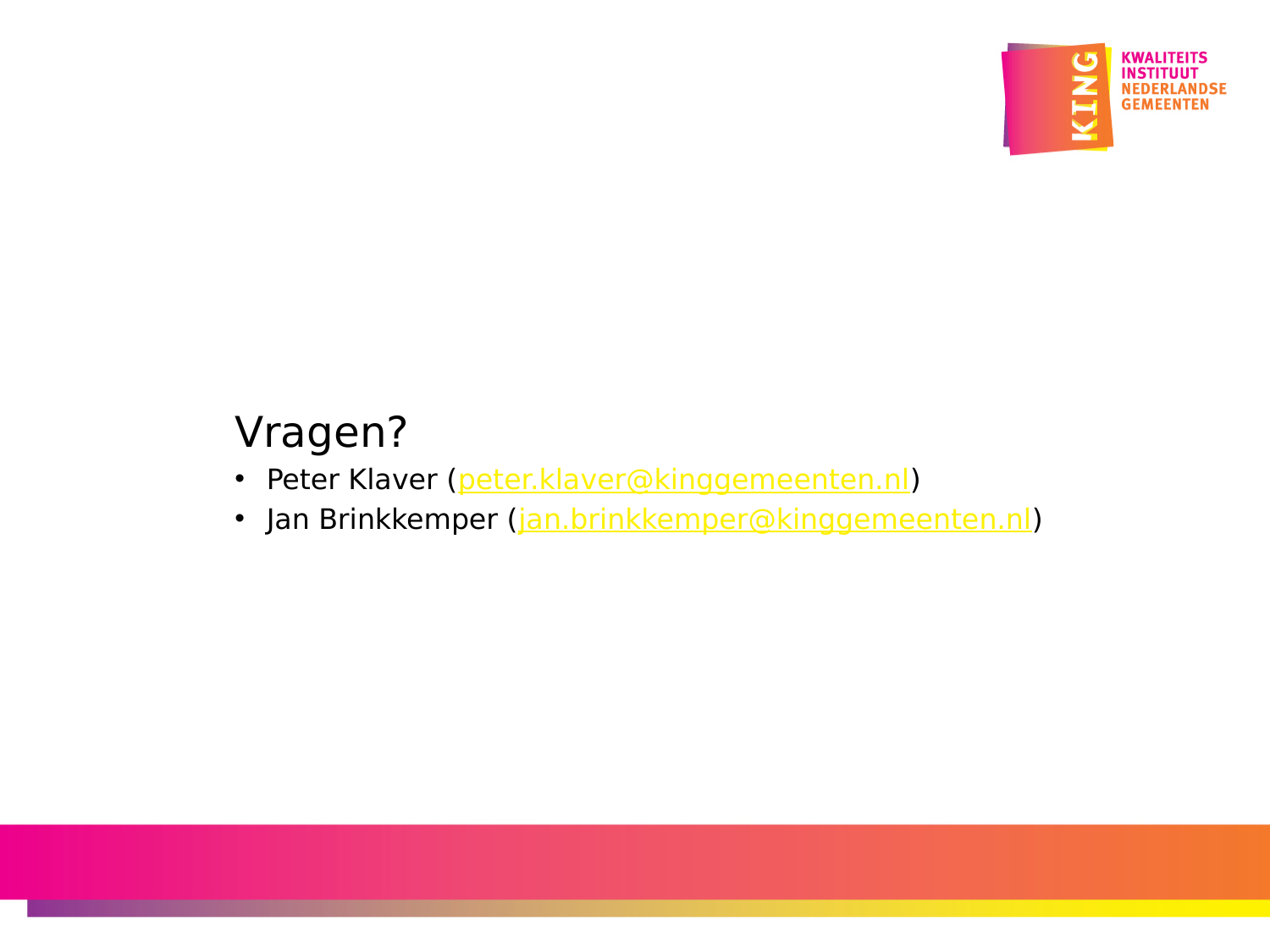

#

Vragen?
Peter Klaver (peter.klaver@kinggemeenten.nl)
Jan Brinkkemper (jan.brinkkemper@kinggemeenten.nl)